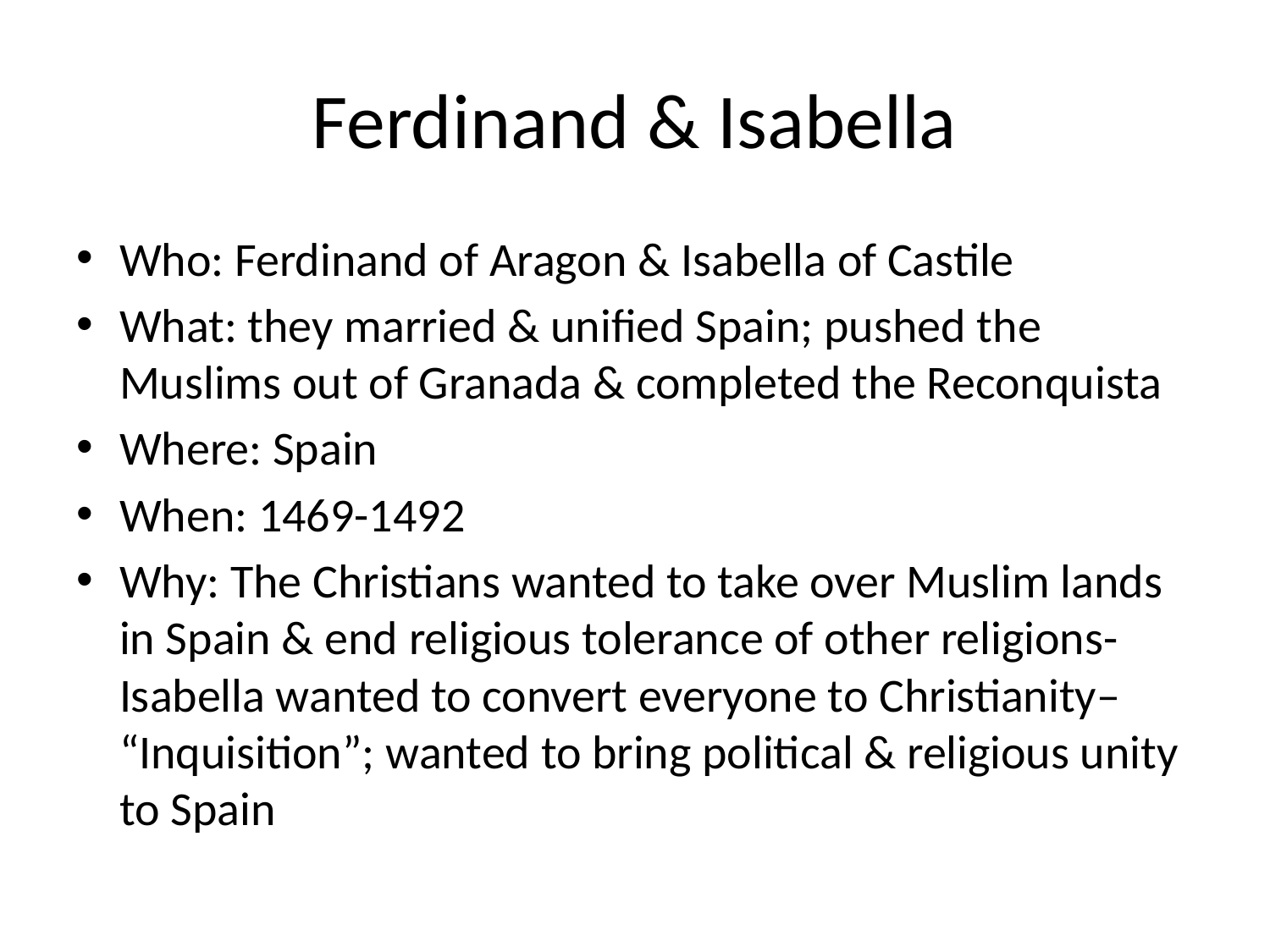

# Ferdinand & Isabella
Who: Ferdinand of Aragon & Isabella of Castile
What: they married & unified Spain; pushed the Muslims out of Granada & completed the Reconquista
Where: Spain
When: 1469-1492
Why: The Christians wanted to take over Muslim lands in Spain & end religious tolerance of other religions- Isabella wanted to convert everyone to Christianity– “Inquisition”; wanted to bring political & religious unity to Spain